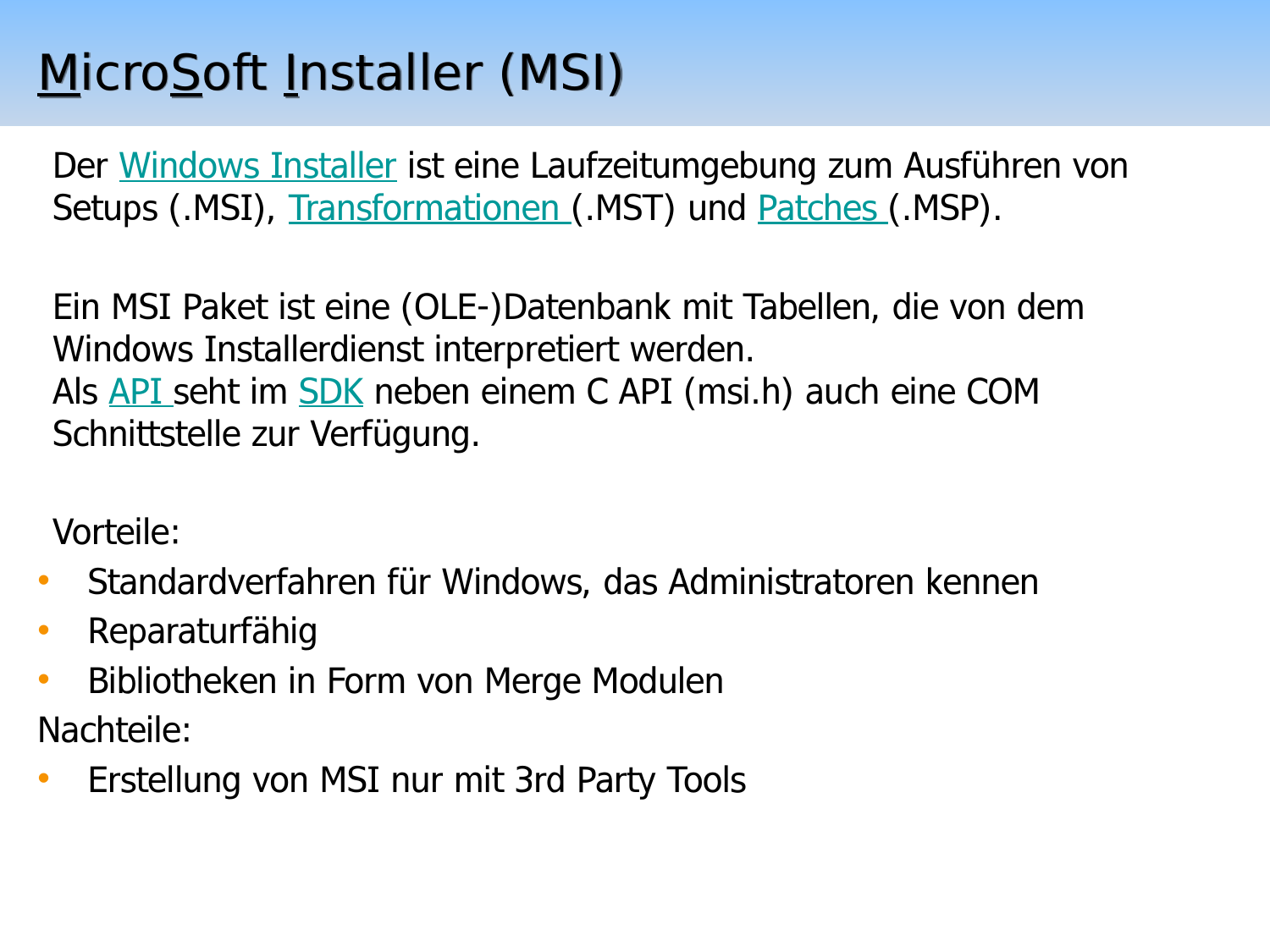

# MicroSoft Installer (MSI)
Der Windows Installer ist eine Laufzeitumgebung zum Ausführen von Setups (.MSI), Transformationen (.MST) und Patches (.MSP).

Ein MSI Paket ist eine (OLE-)Datenbank mit Tabellen, die von dem Windows Installerdienst interpretiert werden.
Als API seht im SDK neben einem C API (msi.h) auch eine COM Schnittstelle zur Verfügung.

Vorteile:
Standardverfahren für Windows, das Administratoren kennen
Reparaturfähig
Bibliotheken in Form von Merge Modulen
Nachteile:
Erstellung von MSI nur mit 3rd Party Tools